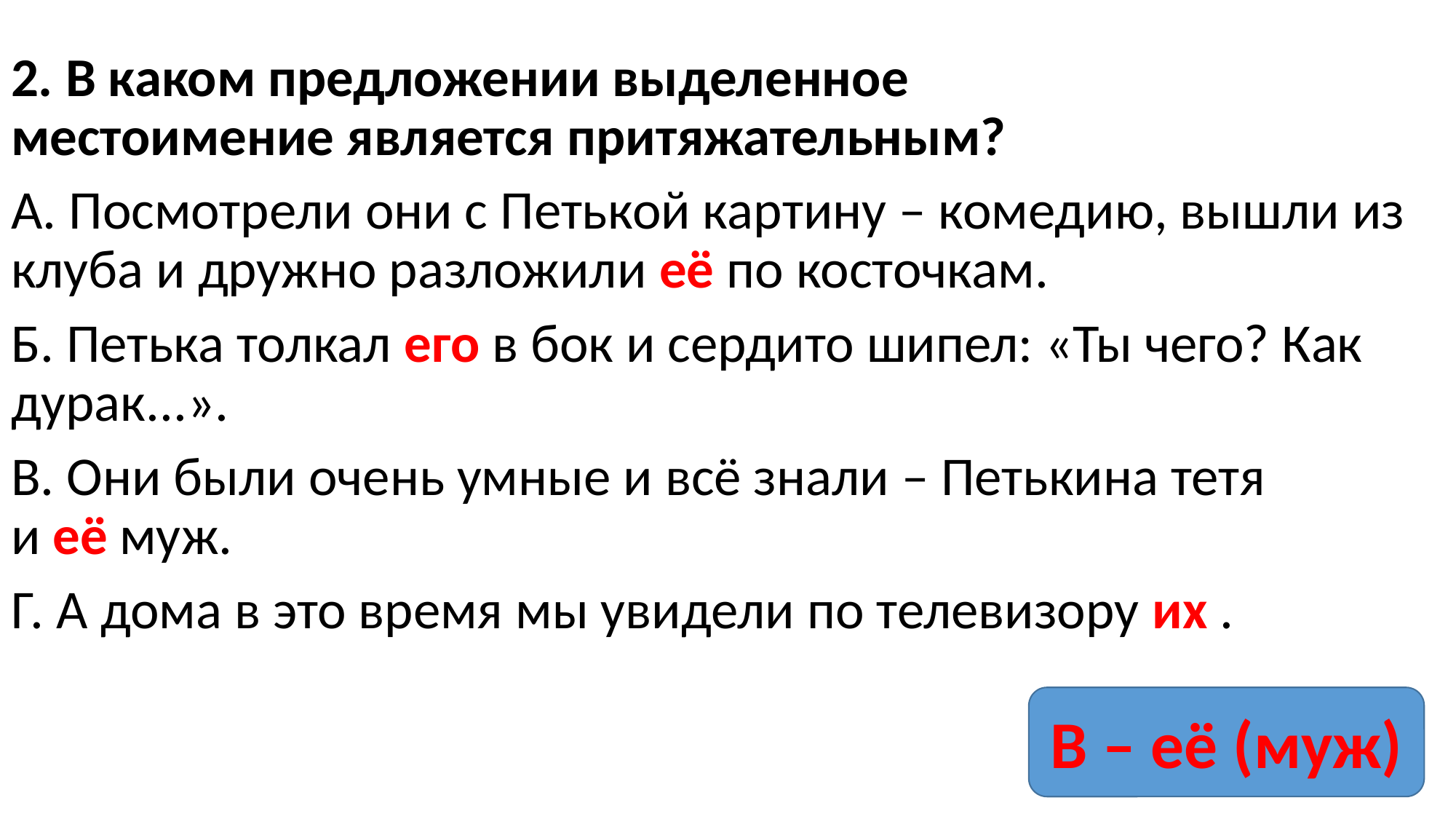

2. В каком предложении выделенное местоимение является притяжательным?
А. Посмотрели они с Петькой картину – комедию, вышли из клуба и дружно разложили её по косточкам.
Б. Петька толкал его в бок и сердито шипел: «Ты чего? Как дурак...».
В. Они были очень умные и всё знали – Петькина тетя и её муж.
Г. А дома в это время мы увидели по телевизору их .

#
В – её (муж)